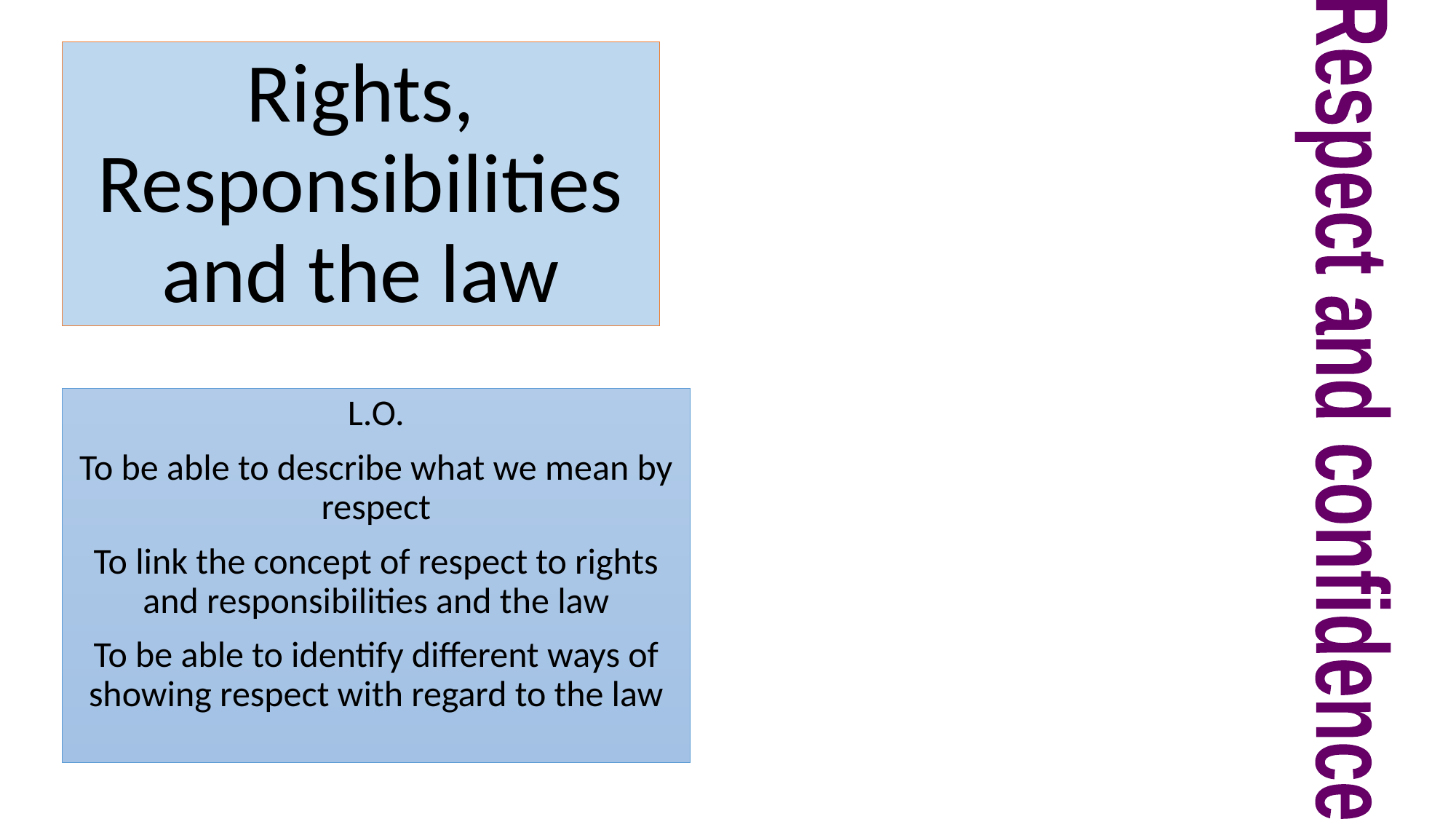

# Rights, Responsibilities and the law
Respect and confidence
L.O.
To be able to describe what we mean by respect
To link the concept of respect to rights and responsibilities and the law
To be able to identify different ways of showing respect with regard to the law